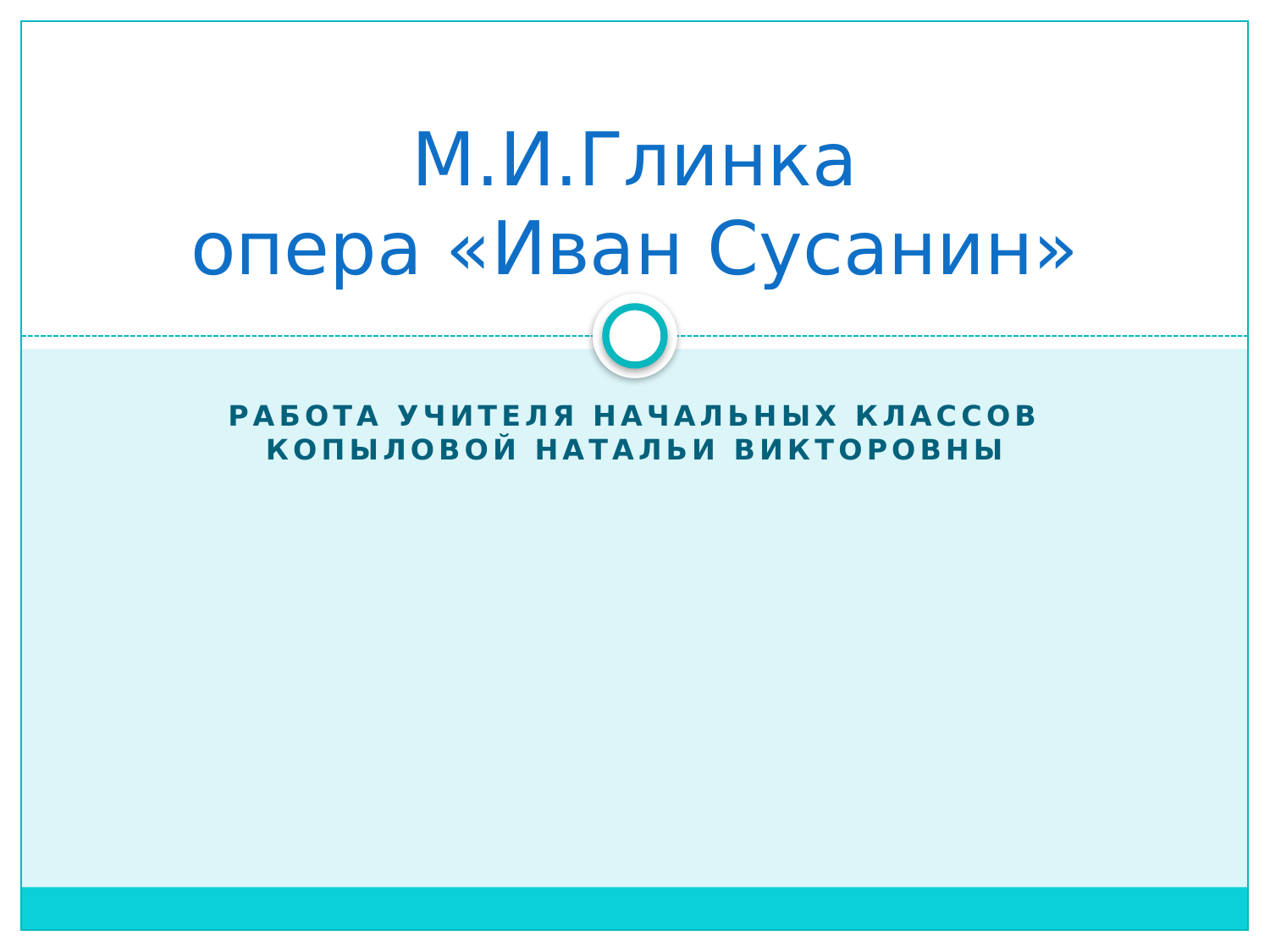

# М.И.Глинка опера «Иван Сусанин»
Работа учителя начальных классов Копыловой Натальи Викторовны